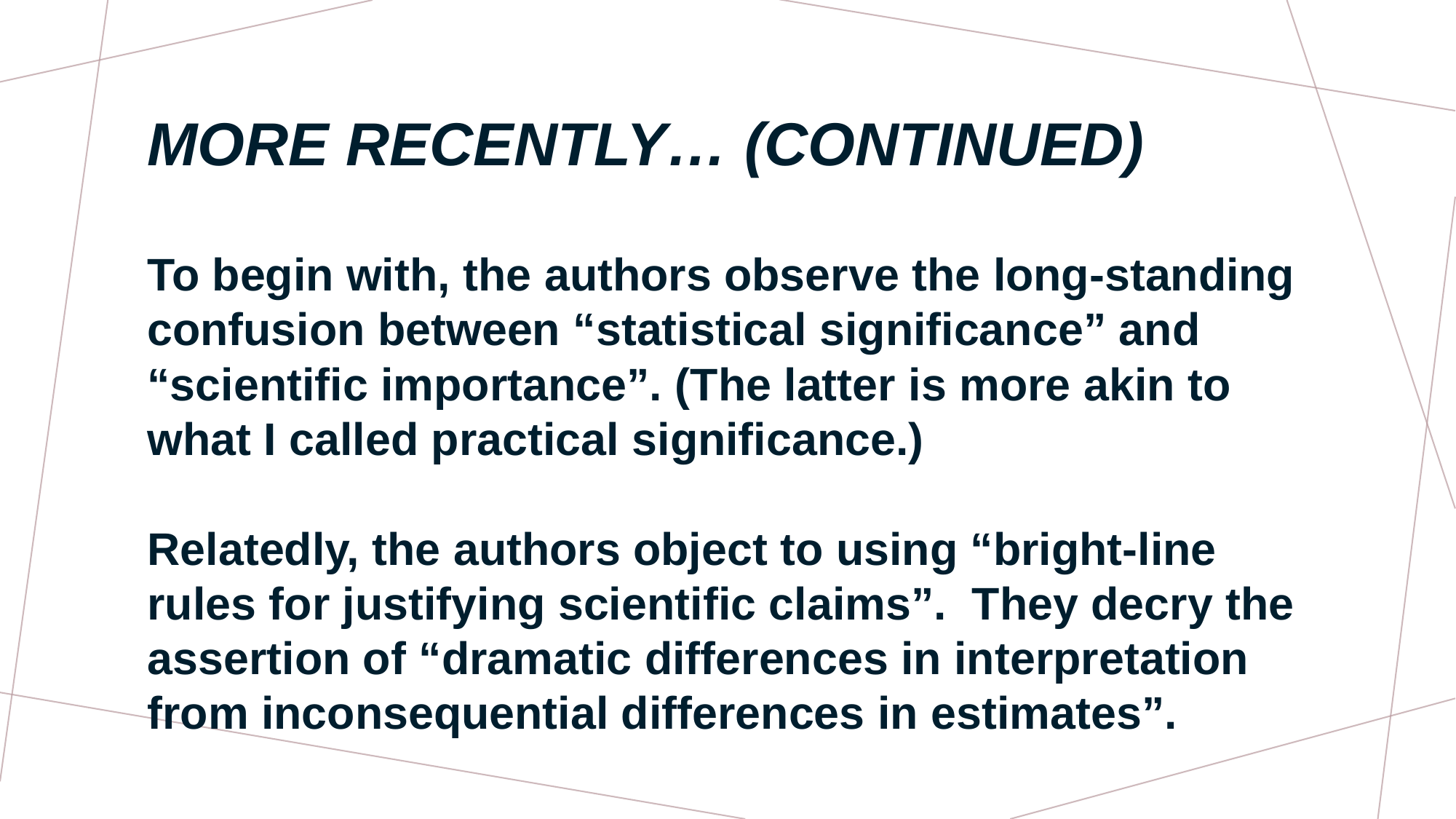

# MORE RECENTLY… (CONTINUED)
To begin with, the authors observe the long-standing confusion between “statistical significance” and “scientific importance”. (The latter is more akin to what I called practical significance.)

Relatedly, the authors object to using “bright-line rules for justifying scientific claims”.  They decry the assertion of “dramatic differences in interpretation from inconsequential differences in estimates”.